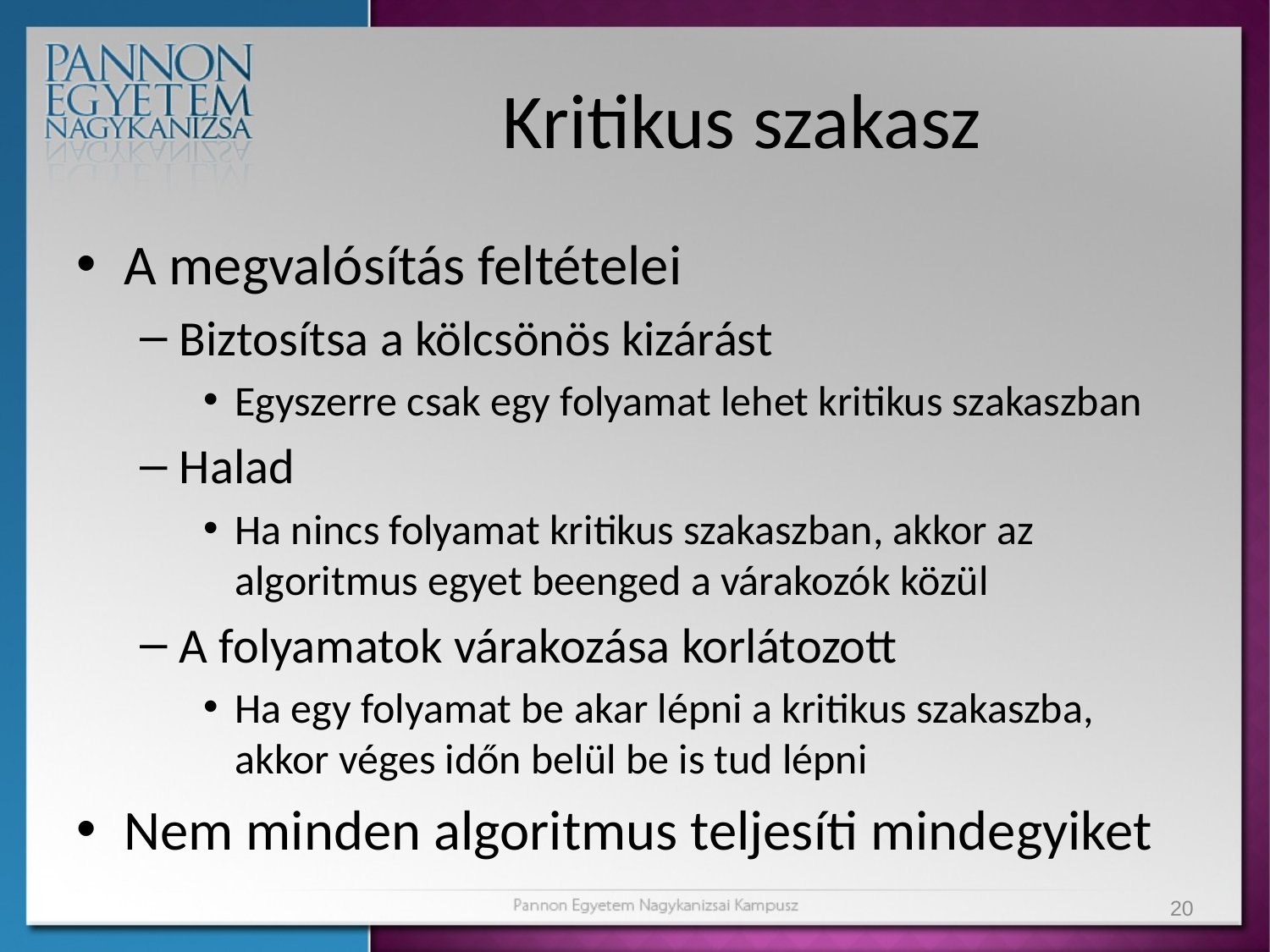

# Kritikus szakasz
A megvalósítás feltételei
Biztosítsa a kölcsönös kizárást
Egyszerre csak egy folyamat lehet kritikus szakaszban
Halad
Ha nincs folyamat kritikus szakaszban, akkor az algoritmus egyet beenged a várakozók közül
A folyamatok várakozása korlátozott
Ha egy folyamat be akar lépni a kritikus szakaszba, akkor véges időn belül be is tud lépni
Nem minden algoritmus teljesíti mindegyiket
20